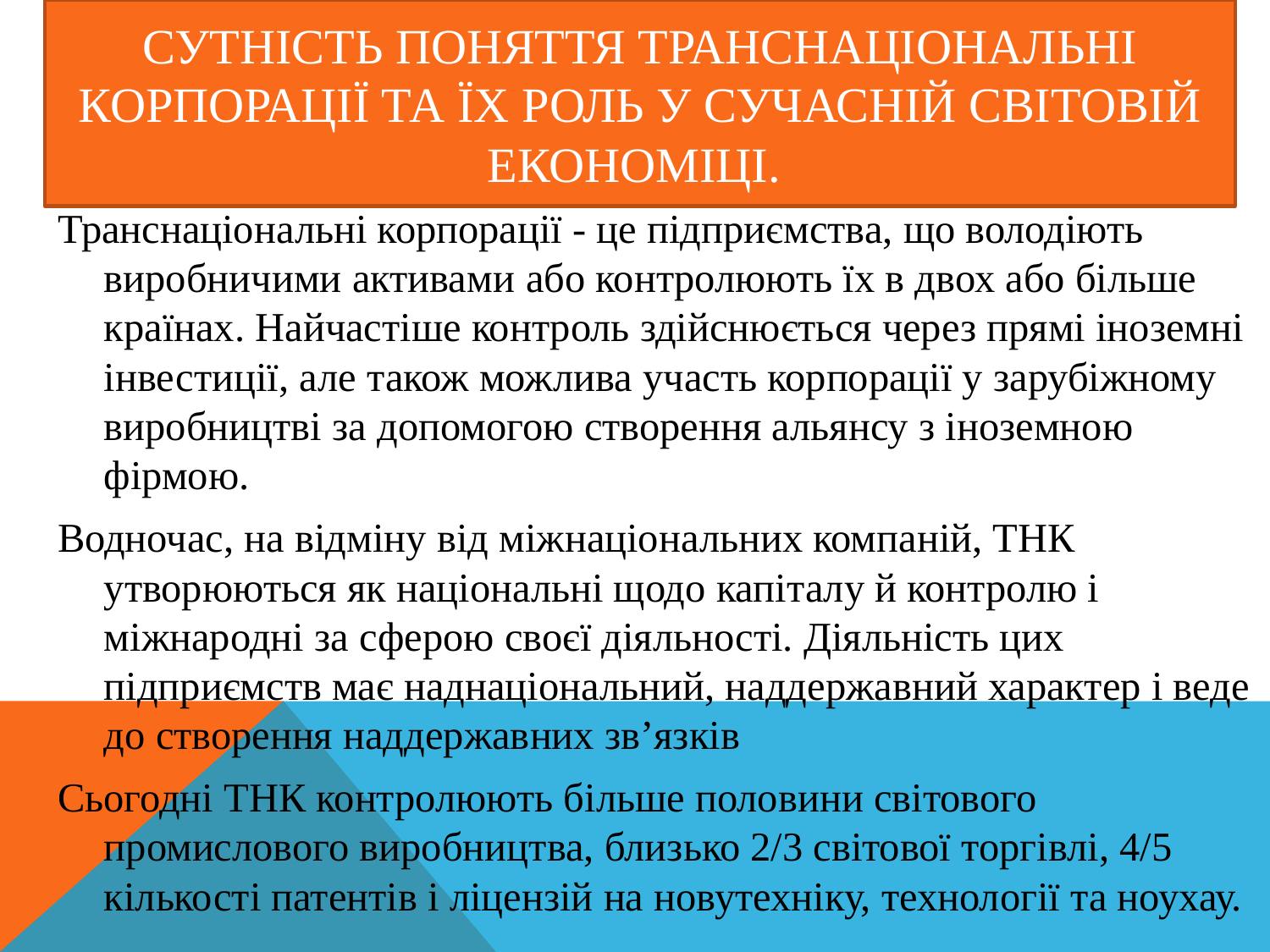

# Сутність поняття транснаціональні корпорації та їх роль у сучасній світовій економіці.
Транснаціональні корпорації - це підприємства, що володіють виробничими активами aбо контролюють їх в двох або більше країнах. Найчастіше контроль здійснюється через прямі іноземні інвестиції, але також можлива участь корпорації у зарубіжному виробництві за допомогою створення альянсу з іноземною фірмою.
Водночас, на відміну від міжнаціональних компаній, ТНК утворюються як національні щодо капіталу й контролю і міжнародні за сферою своєї діяльності. Діяльність цих підприємств має наднаціональний, наддержавний характер і веде до створення наддержавних зв’язків
Сьогодні ТНК контролюють більше половини світового промислового виробництва, близько 2/3 світової торгівлі, 4/5 кількості патентів і ліцензій на новутехніку, технології та ноухау.